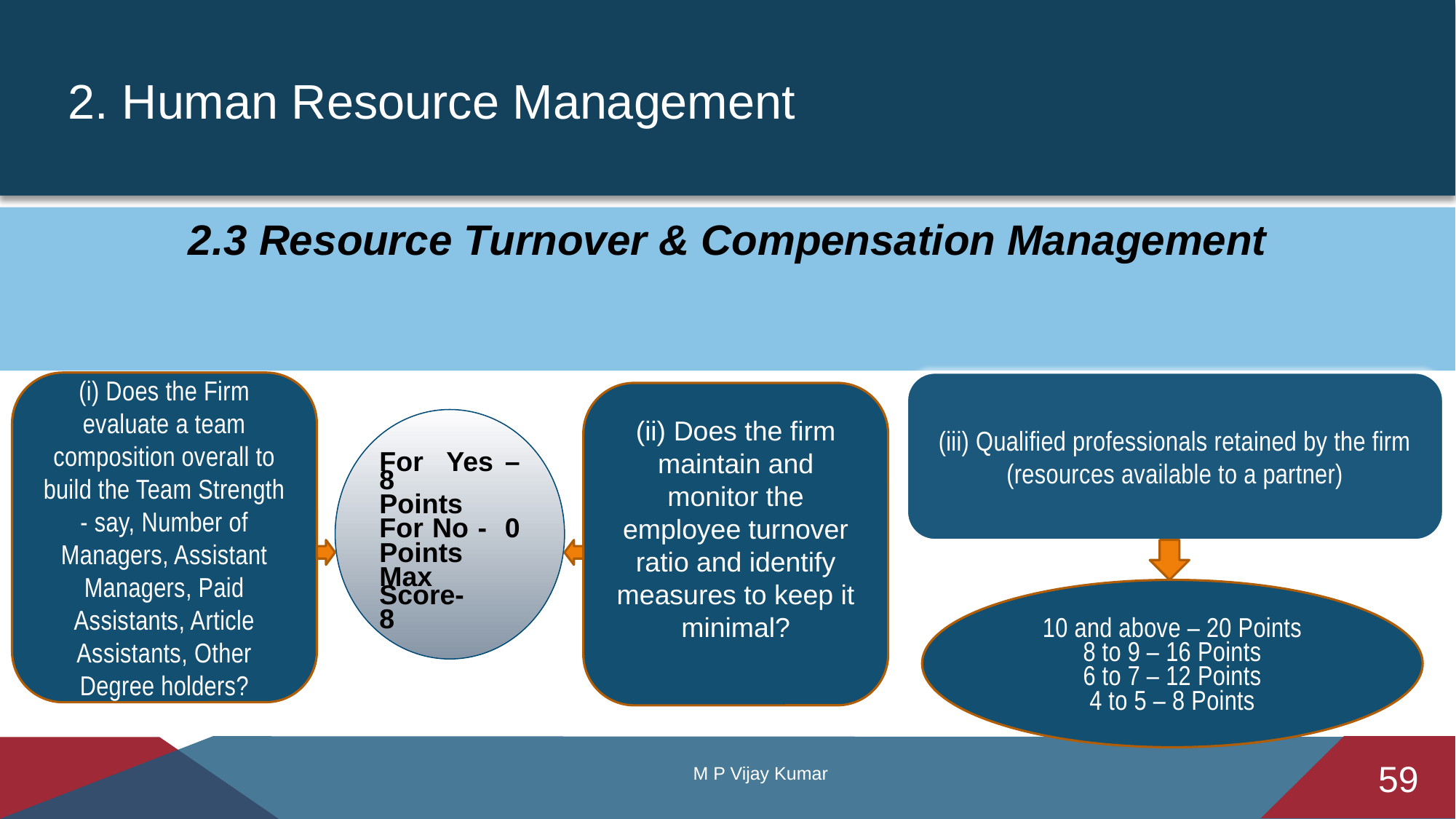

2. Human Resource Management
2.3 Resource Turnover & Compensation Management

(i) Does the Firm evaluate a team composition overall to build the Team Strength - say, Number of Managers, Assistant Managers, Paid Assistants, Article Assistants, Other Degree holders?
(iii) Qualified professionals retained by the firm (resources available to a partner)
(ii) Does the firm maintain and monitor the employee turnover ratio and identify measures to keep it minimal?

For  Yes – 8
Points
For No -  0
Points
Max Score-
8

10 and above – 20 Points
8 to 9 – 16 Points
6 to 7 – 12 Points
4 to 5 – 8 Points